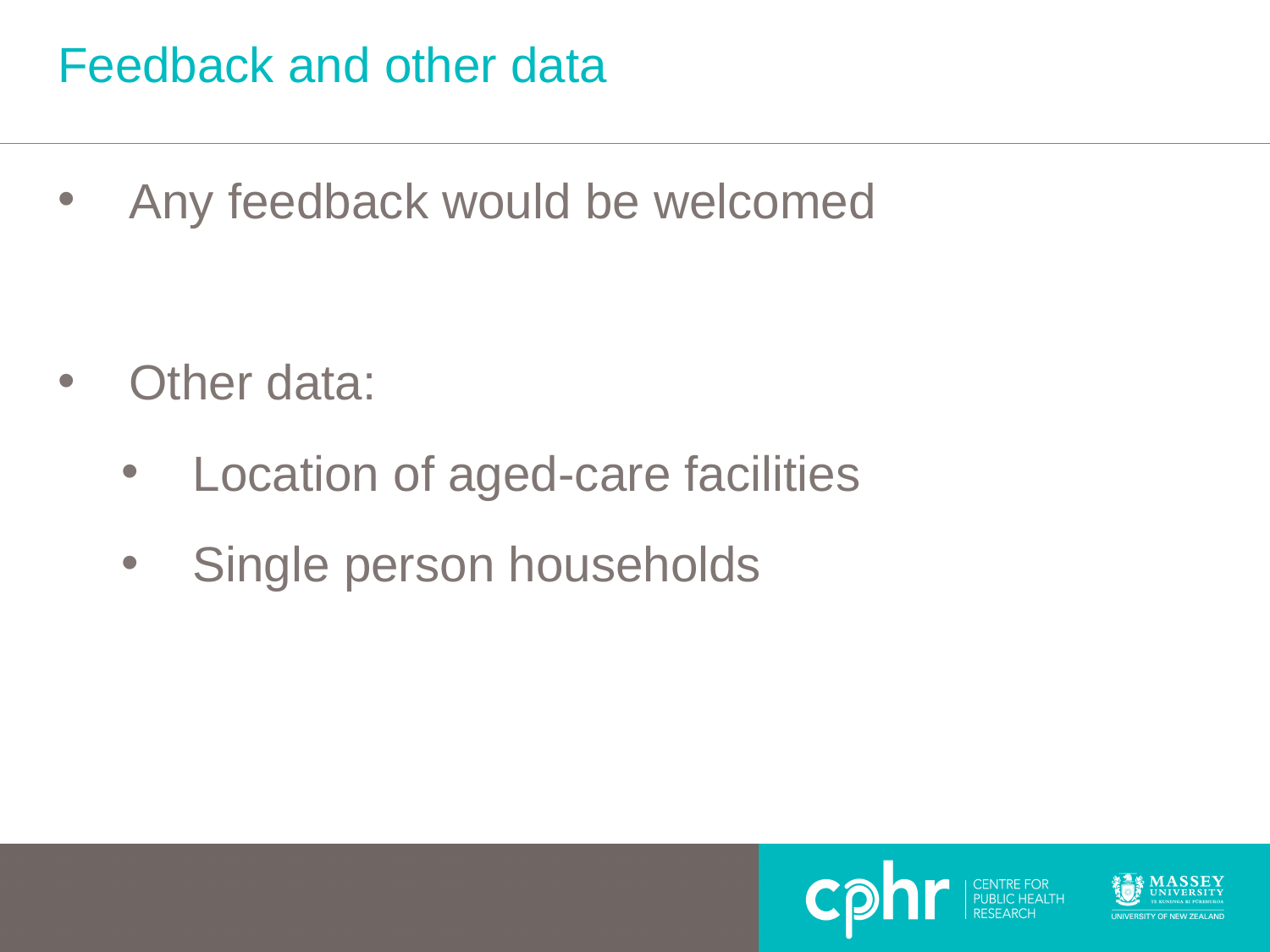

# Feedback and other data
Any feedback would be welcomed

Other data:
Location of aged-care facilities
Single person households